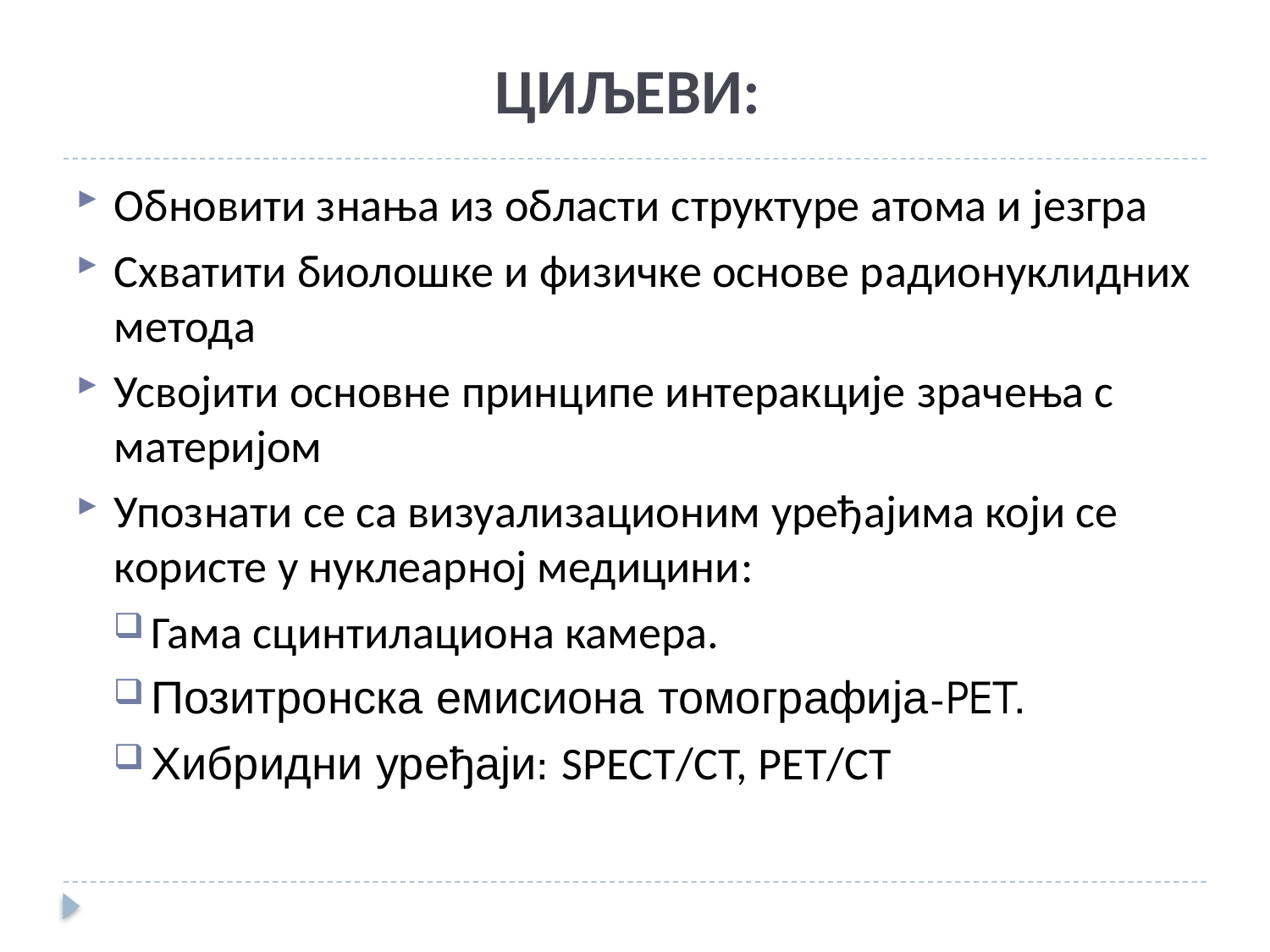

# ЦИЉЕВИ:
Обновити знања из области структуре атома и језгра
Схватити биолошке и физичке основе радионуклидних метода
Усвојити основне принципе интеракције зрачења с материјом
Упознати се са визуализационим уређајима који се користе у нуклеарној медицини:
Гама сцинтилациона камера.
Позитронска емисиона томографија-PET.
Хибридни уређаји: SPECT/СТ, PET/СТ